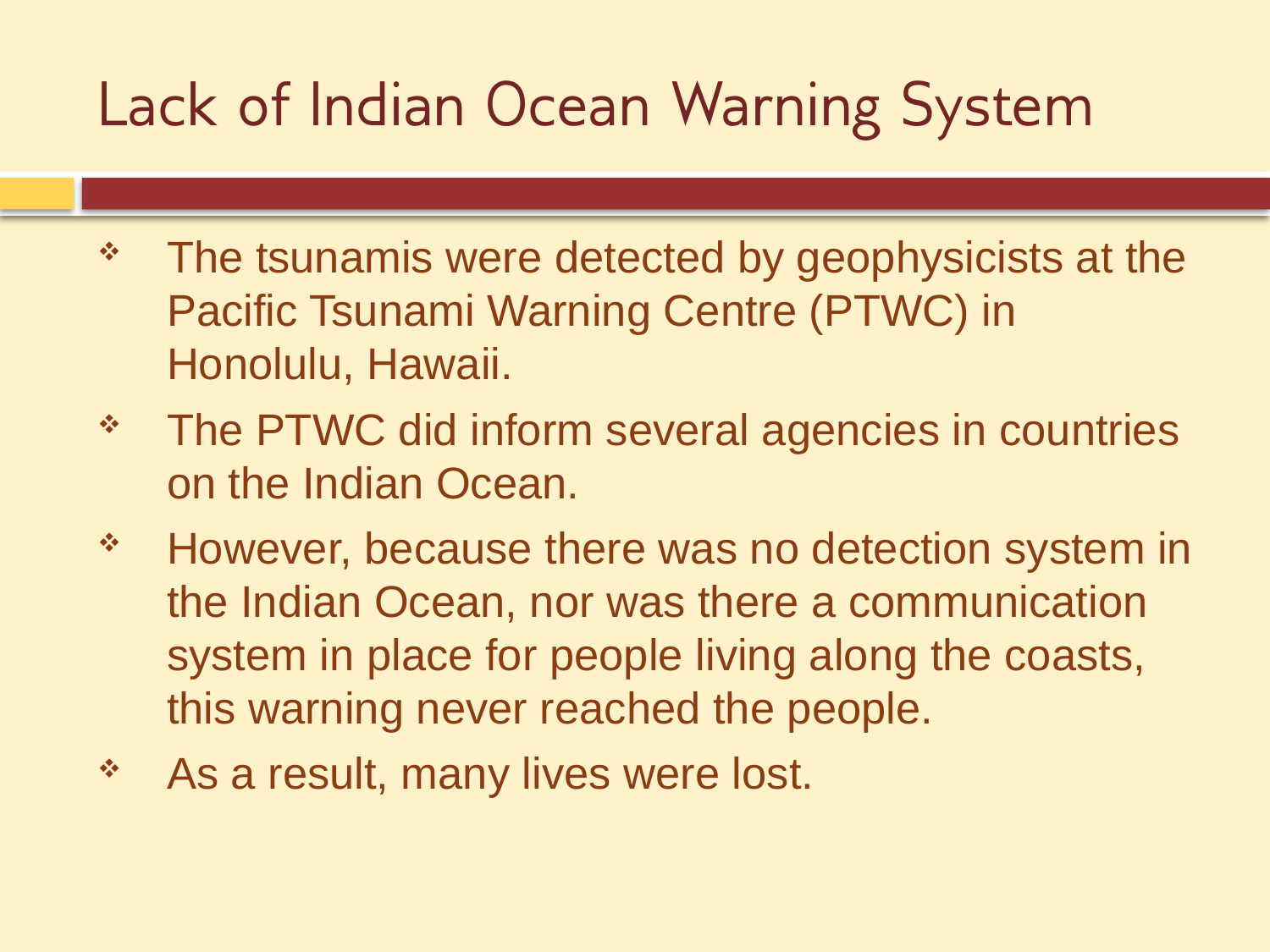

# Lack of Indian Ocean Warning System
The tsunamis were detected by geophysicists at the Pacific Tsunami Warning Centre (PTWC) in Honolulu, Hawaii.
The PTWC did inform several agencies in countries on the Indian Ocean.
However, because there was no detection system in the Indian Ocean, nor was there a communication system in place for people living along the coasts, this warning never reached the people.
As a result, many lives were lost.